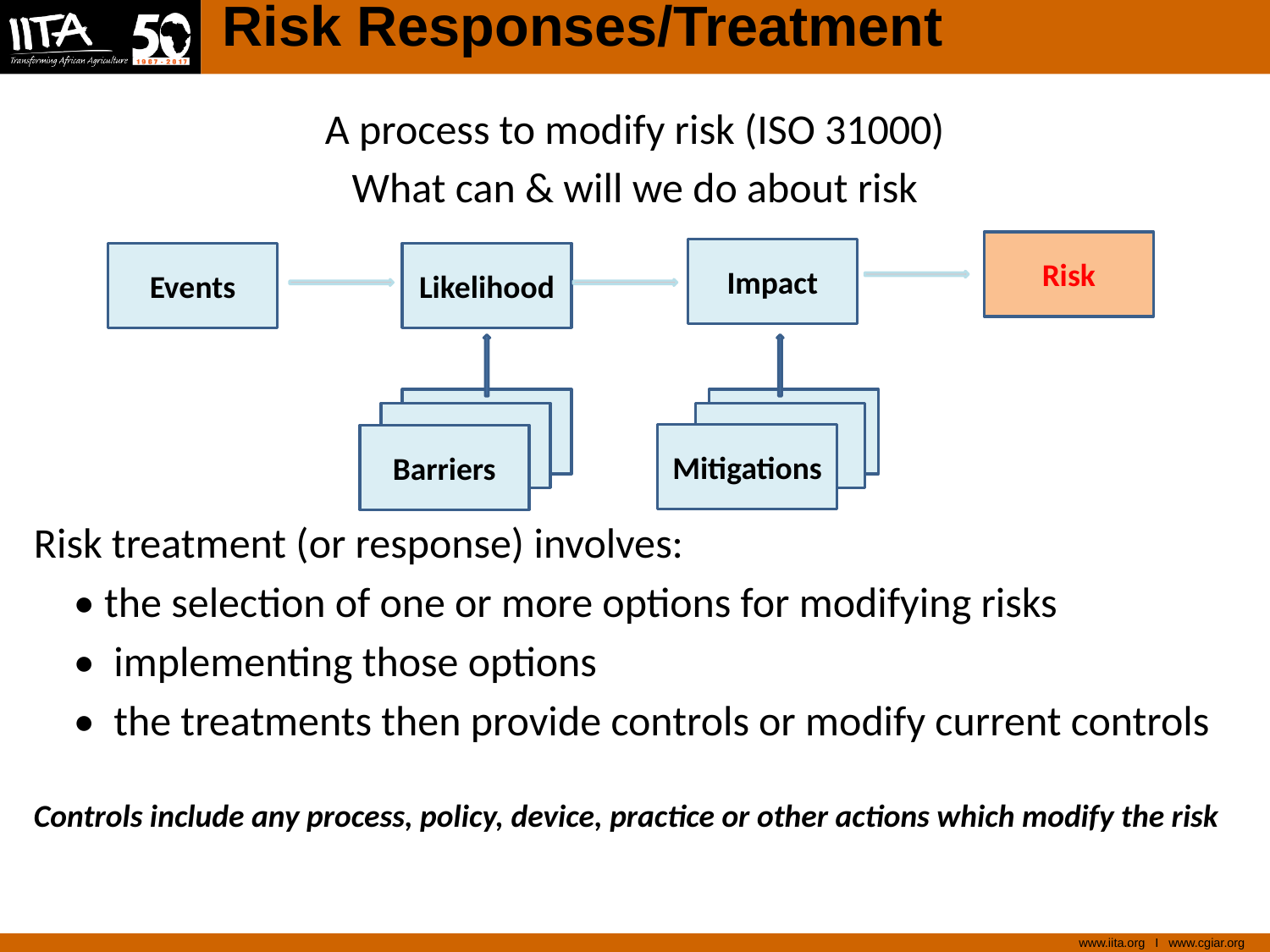

# Risk Responses/Treatment
A process to modify risk (ISO 31000)
What can & will we do about risk

Risk treatment (or response) involves:
• the selection of one or more options for modifying risks
•  implementing those options
•  the treatments then provide controls or modify current controls

Controls include any process, policy, device, practice or other actions which modify the risk

Risk
Impact
Events
Likelihood

Mitigations
Barriers